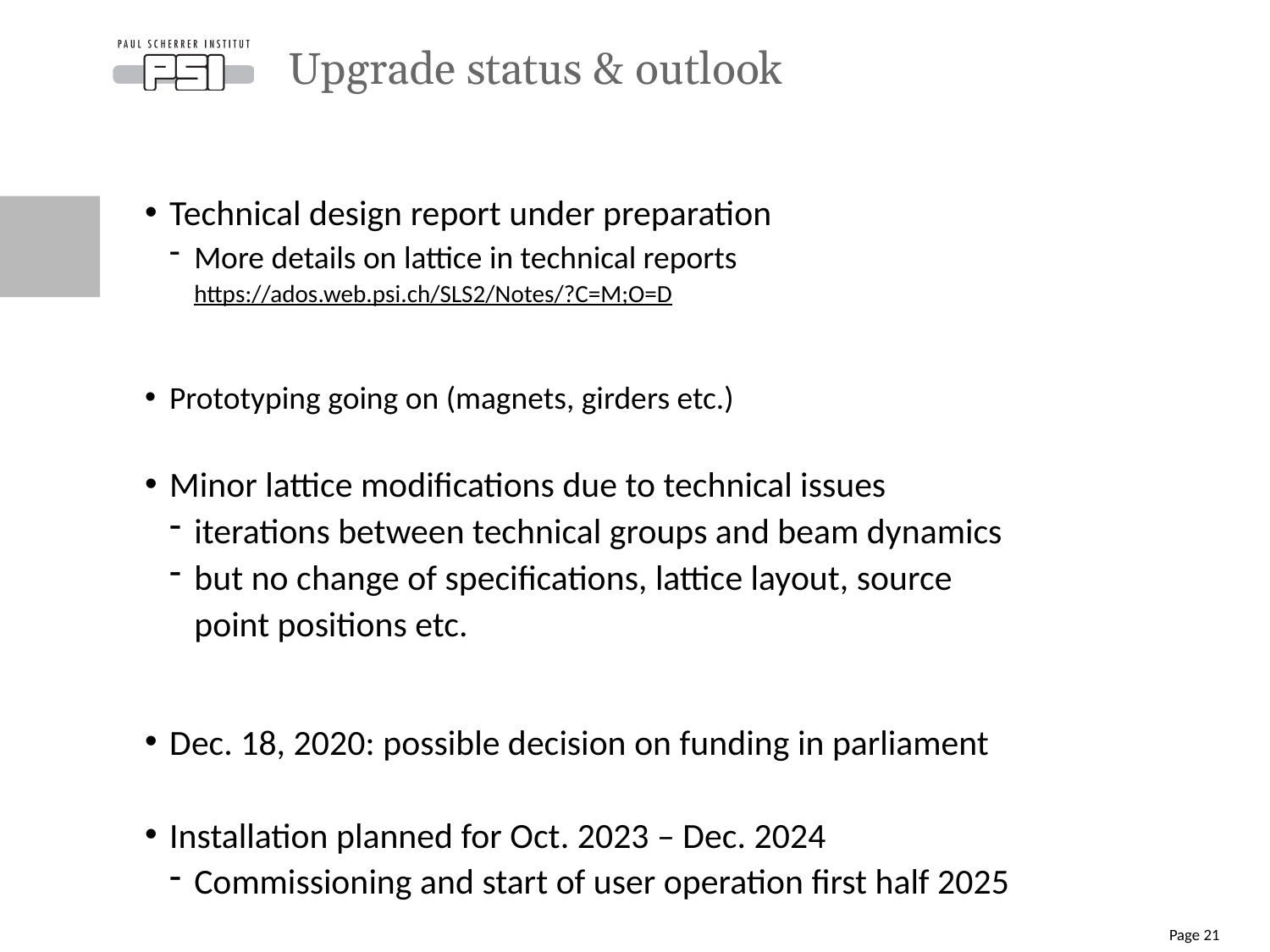

# Upgrade status & outlook
Technical design report under preparation
More details on lattice in technical reports
https://ados.web.psi.ch/SLS2/Notes/?C=M;O=D

Prototyping going on (magnets, girders etc.)

Minor lattice modifications due to technical issues
iterations between technical groups and beam dynamics
but no change of specifications, lattice layout, source point positions etc.

Dec. 18, 2020: possible decision on funding in parliament

Installation planned for Oct. 2023 – Dec. 2024
Commissioning and start of user operation first half 2025

Page 21